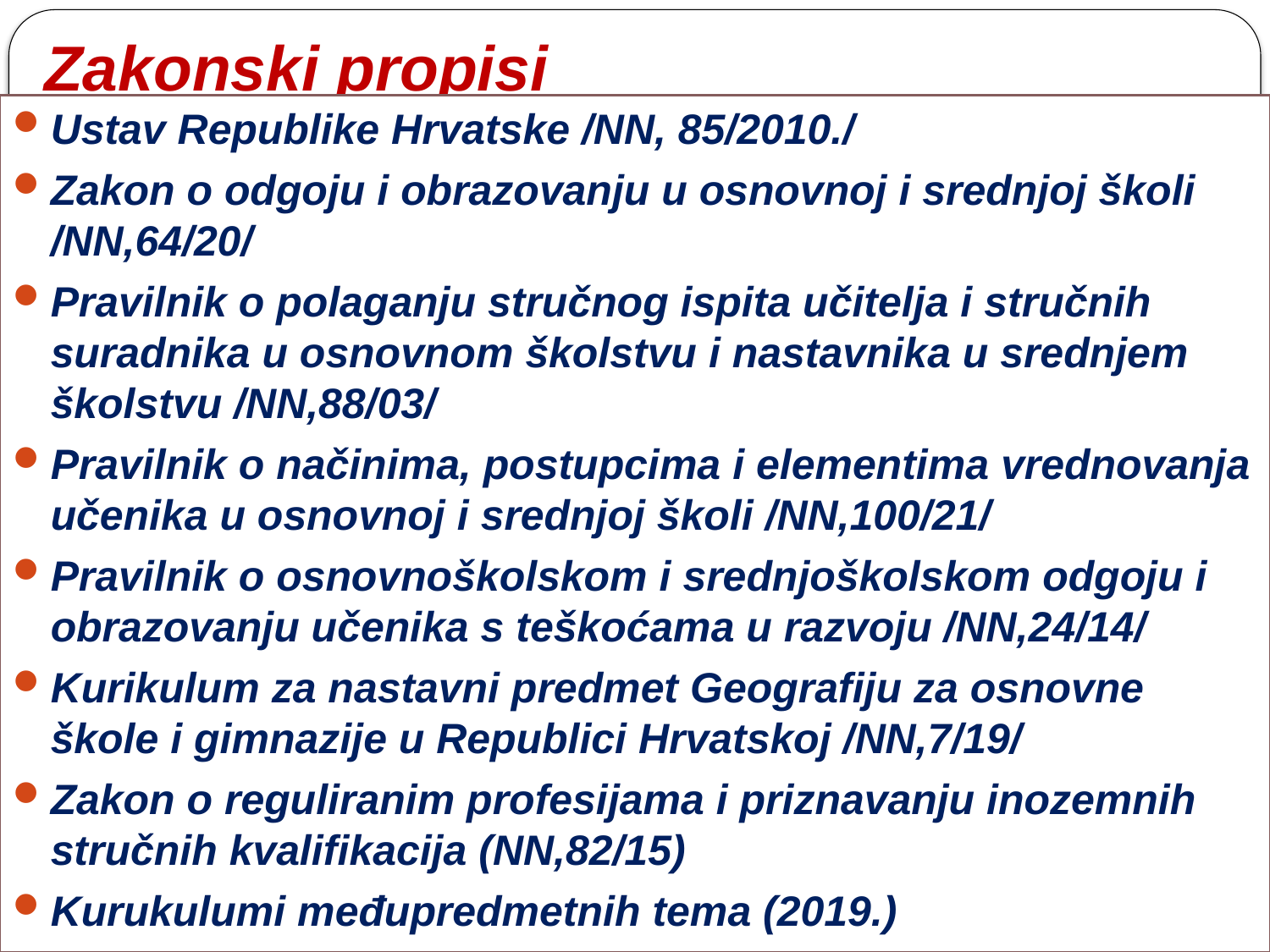

# Zakonski propisi
Ustav Republike Hrvatske /NN, 85/2010./
Zakon o odgoju i obrazovanju u osnovnoj i srednjoj školi /NN,64/20/
Pravilnik o polaganju stručnog ispita učitelja i stručnih suradnika u osnovnom školstvu i nastavnika u srednjem školstvu /NN,88/03/
Pravilnik o načinima, postupcima i elementima vrednovanja učenika u osnovnoj i srednjoj školi /NN,100/21/
Pravilnik o osnovnoškolskom i srednjoškolskom odgoju i obrazovanju učenika s teškoćama u razvoju /NN,24/14/
Kurikulum za nastavni predmet Geografiju za osnovne škole i gimnazije u Republici Hrvatskoj /NN,7/19/
Zakon o reguliranim profesijama i priznavanju inozemnih stručnih kvalifikacija (NN,82/15)
Kurukulumi međupredmetnih tema (2019.)
Statuti škola, Poslovnici